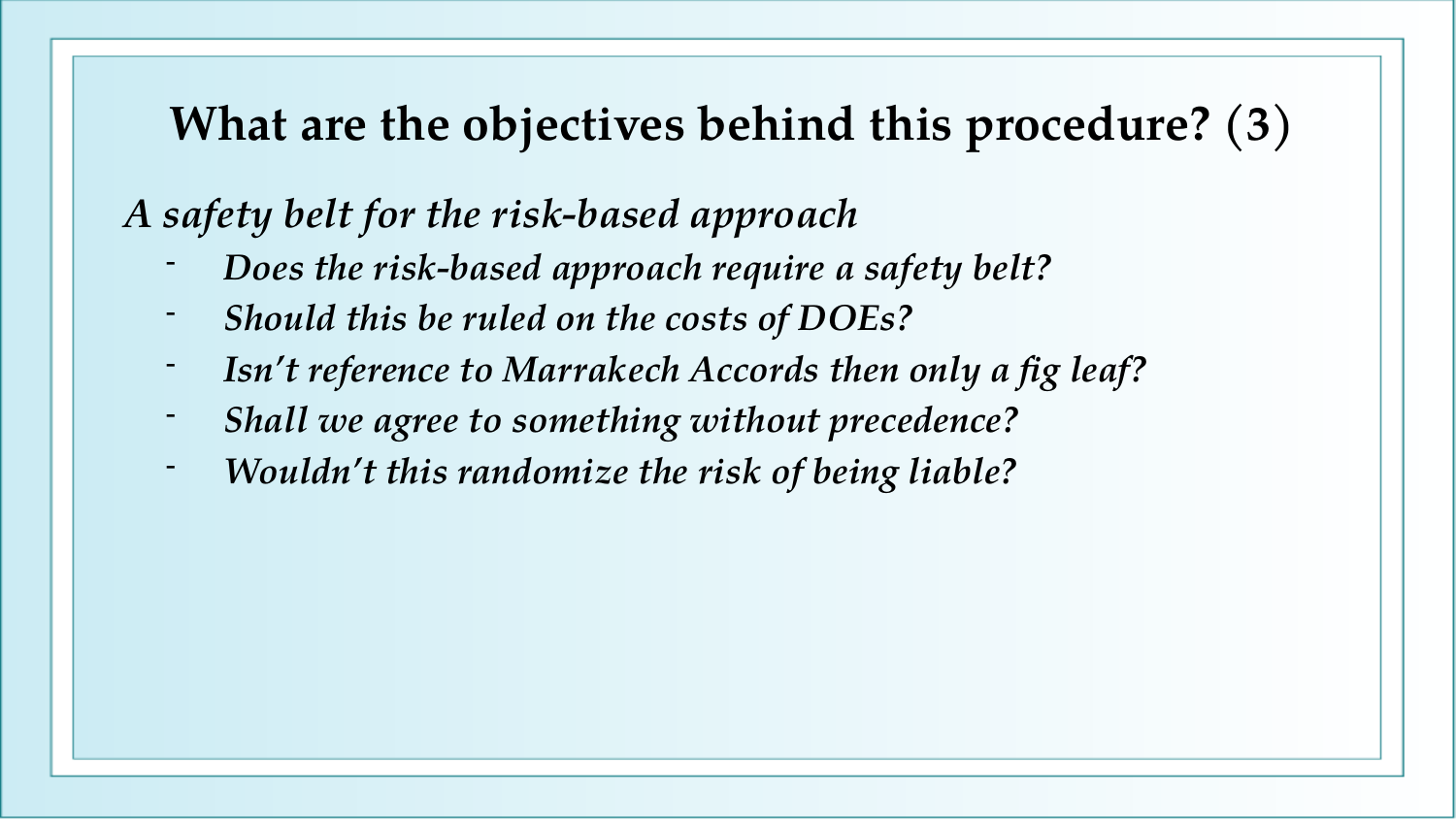

# What are the objectives behind this procedure? (3)
A safety belt for the risk-based approach
Does the risk-based approach require a safety belt?
Should this be ruled on the costs of DOEs?
Isn’t reference to Marrakech Accords then only a fig leaf?
Shall we agree to something without precedence?
Wouldn’t this randomize the risk of being liable?